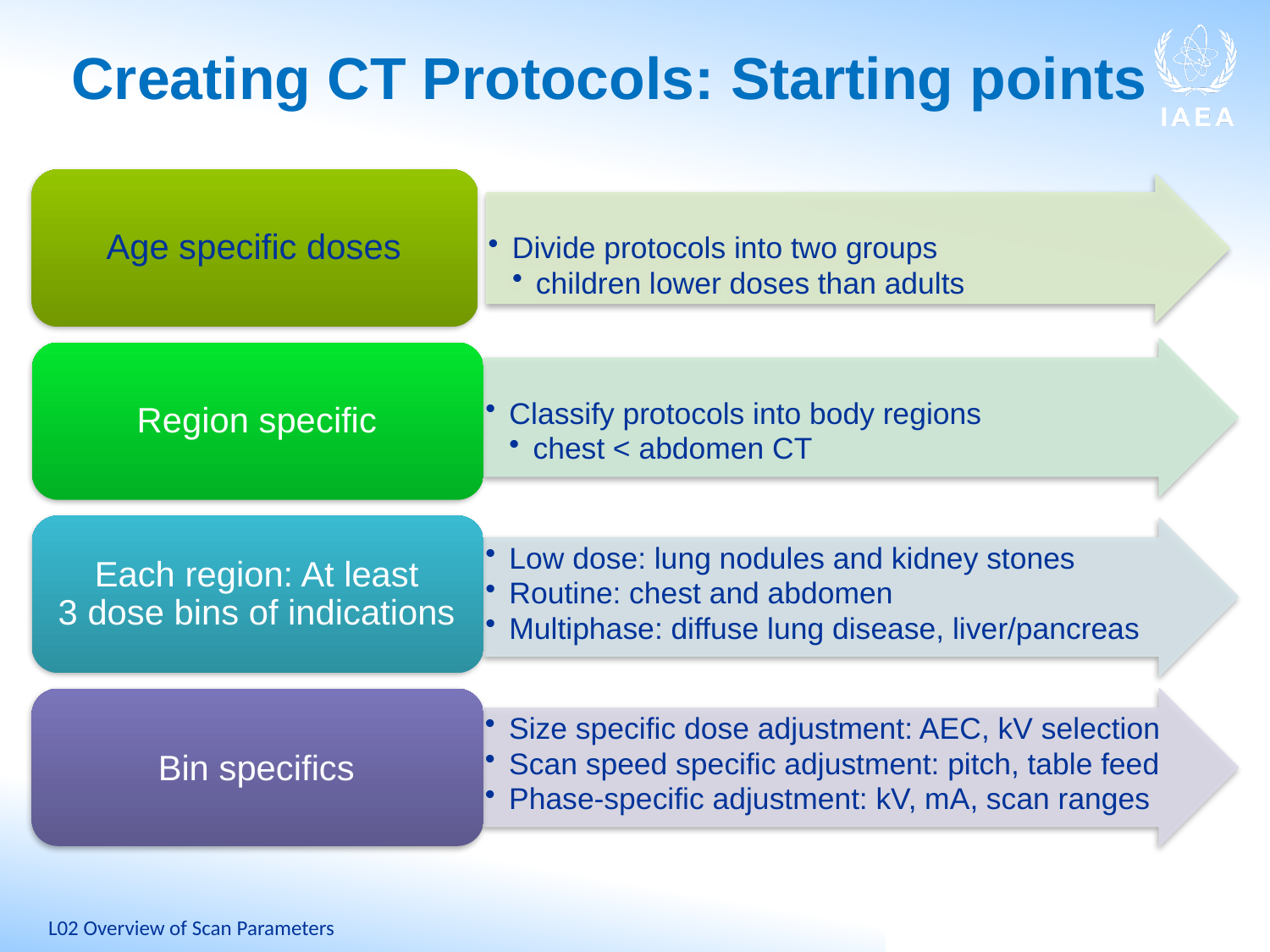

# Creating CT Protocols: Starting points

Divide protocols into two groups
children lower doses than adults
Age specific doses

Classify protocols into body regions
chest < abdomen CT
Region specific
Low dose: lung nodules and kidney stones
Routine: chest and abdomen
Multiphase: diffuse lung disease, liver/pancreas
Each region: At least
3 dose bins of indications
Size specific dose adjustment: AEC, kV selection
Scan speed specific adjustment: pitch, table feed
Phase-specific adjustment: kV, mA, scan ranges

Bin specifics